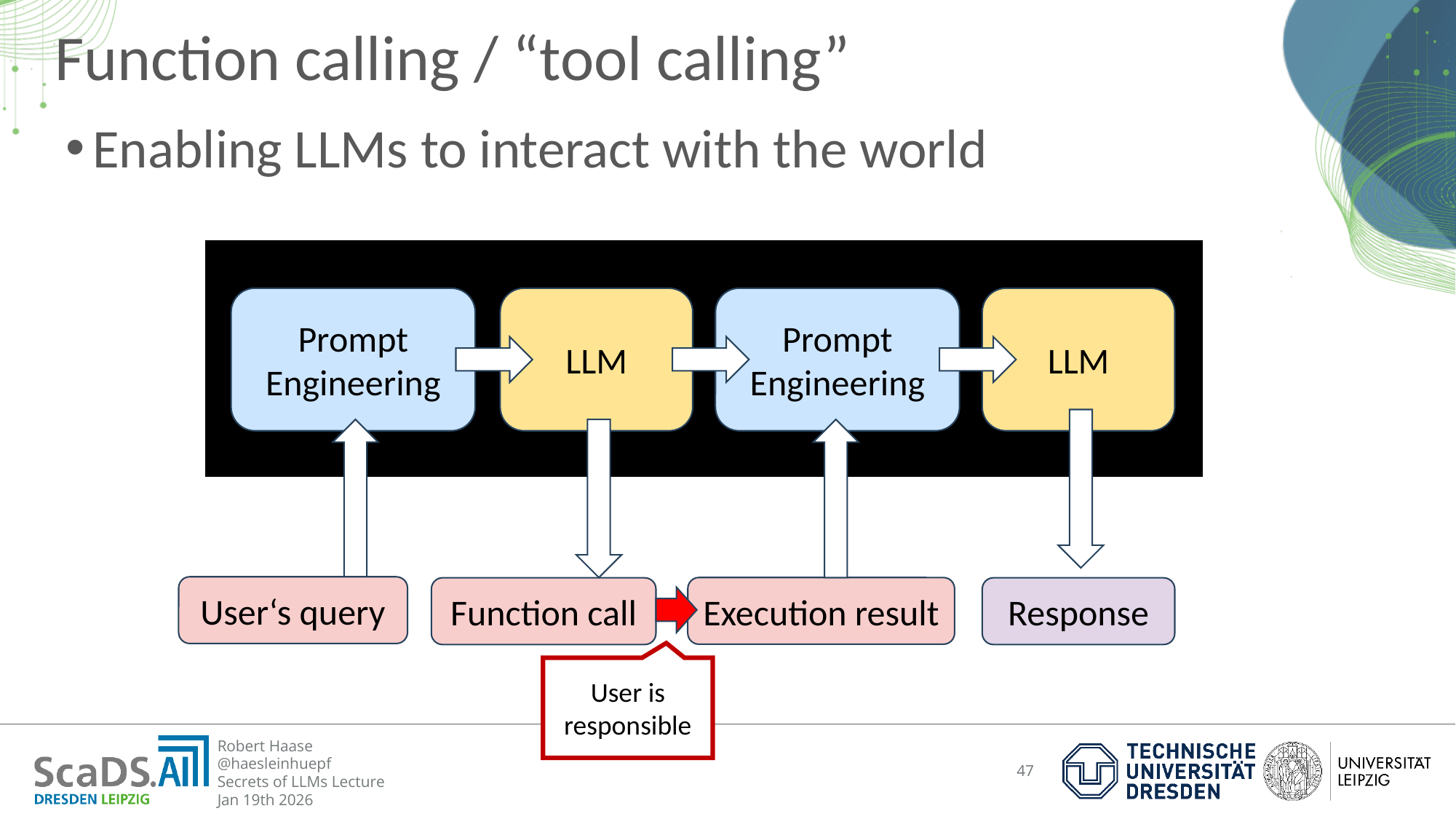

# Function calling / “tool calling”
Enabling LLMs to interact with the world

LLM
Prompt Engineering
LLM
Prompt Engineering

User‘s query
Execution result
Function call
Response

User is responsible